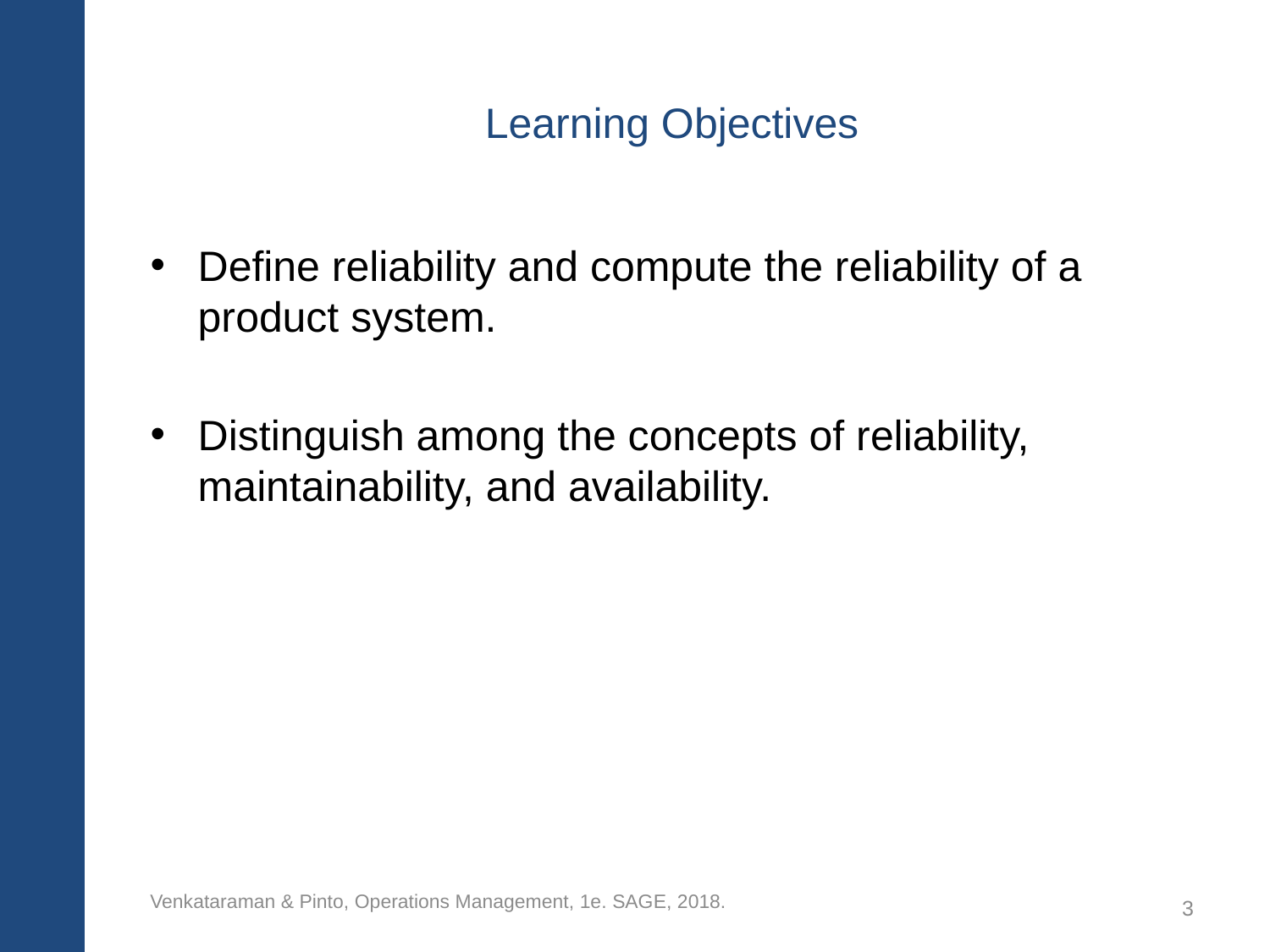

# Learning Objectives
Define reliability and compute the reliability of a product system.

Distinguish among the concepts of reliability, maintainability, and availability.
Venkataraman & Pinto, Operations Management, 1e. SAGE, 2018.
3